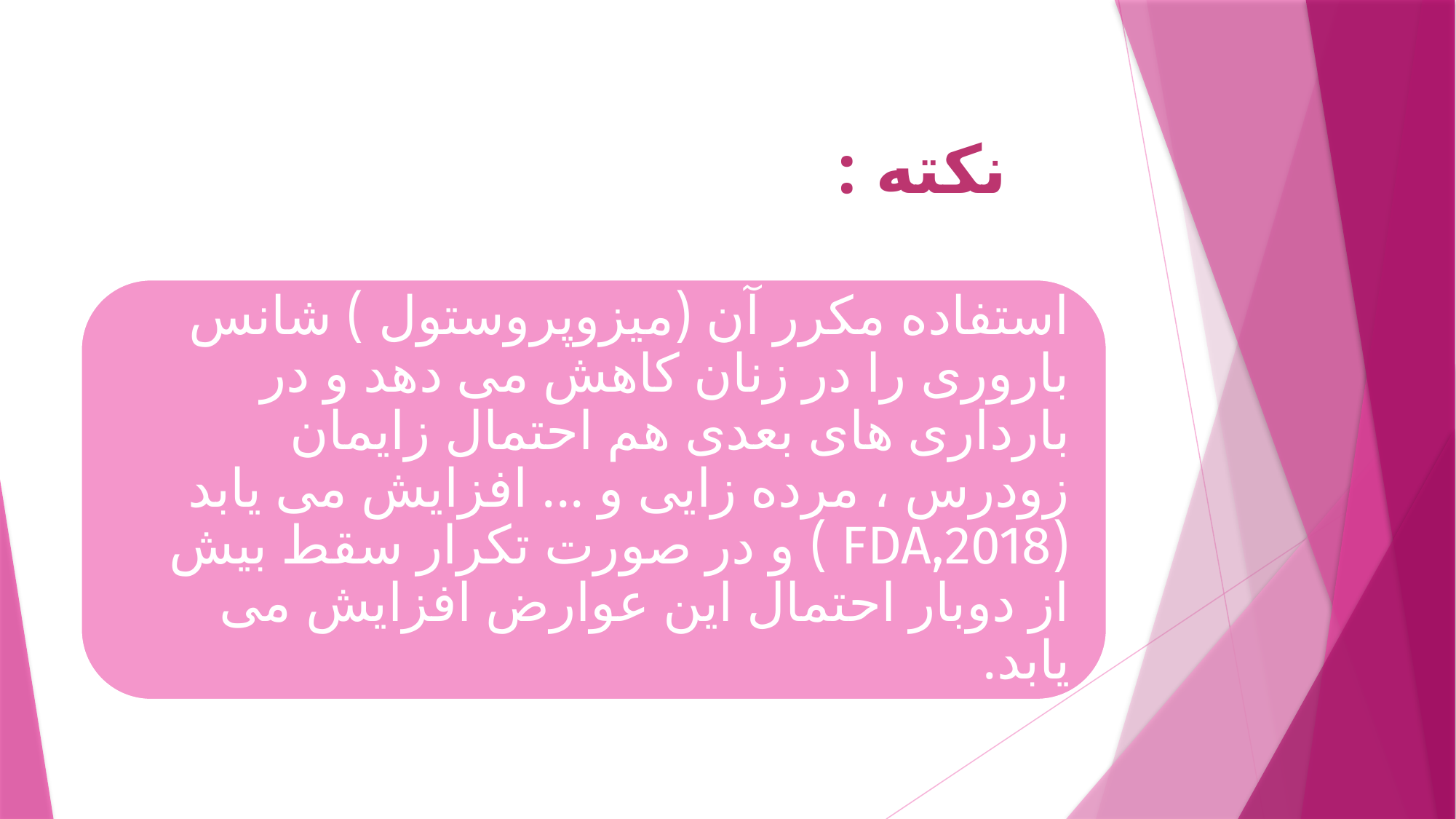

# نکته :
استفاده مکرر آن (میزوپروستول ) شانس باروری را در زنان کاهش می دهد و در بارداری های بعدی هم احتمال زایمان زودرس ، مرده زایی و ... افزایش می یابد (FDA,2018 ) و در صورت تکرار سقط بیش از دوبار احتمال این عوارض افزایش می یابد.